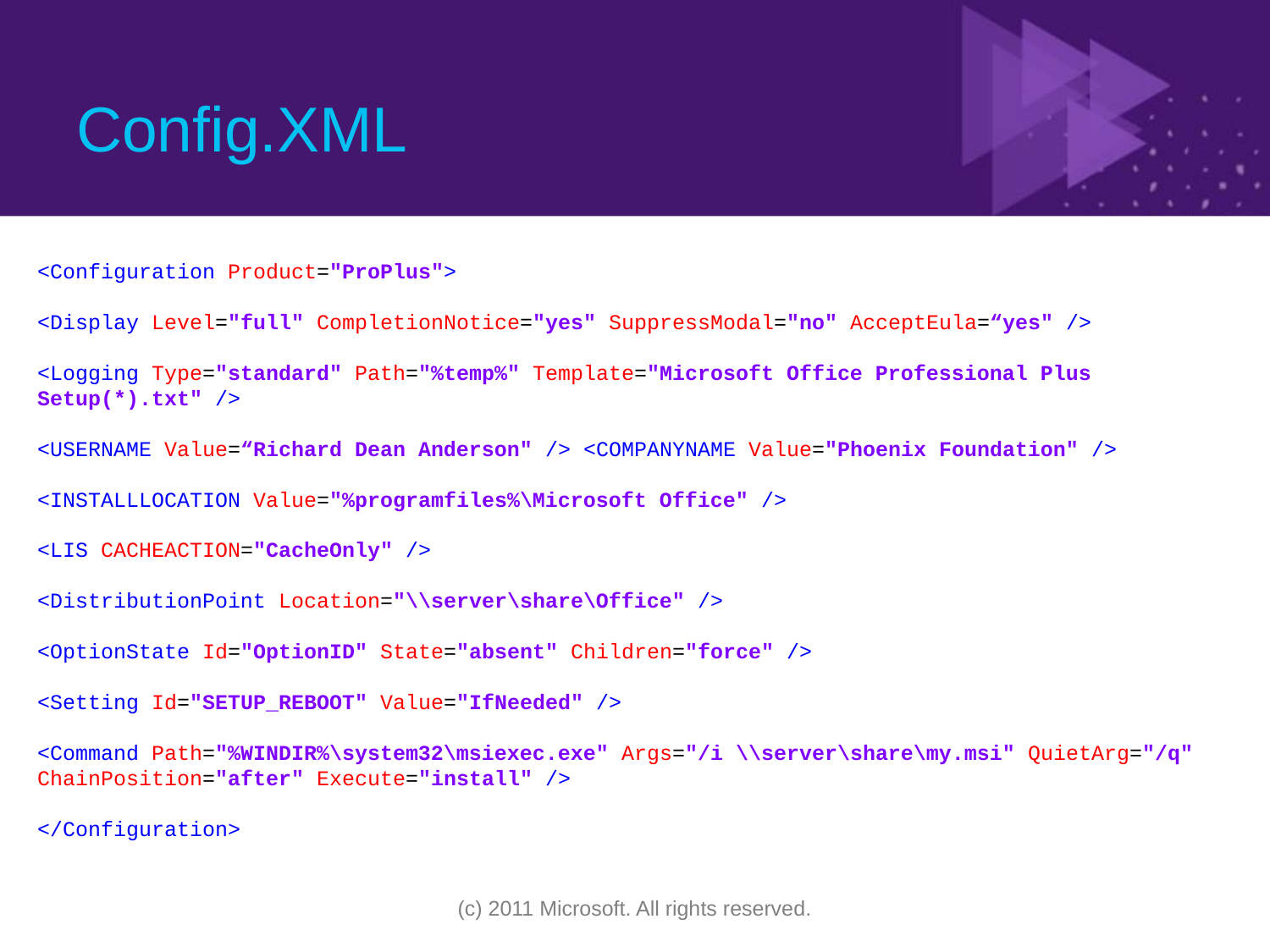

# Config.XML
<Configuration Product="ProPlus">

<Display Level="full" CompletionNotice="yes" SuppressModal="no" AcceptEula=“yes" />

<Logging Type="standard" Path="%temp%" Template="Microsoft Office Professional Plus Setup(*).txt" />

<USERNAME Value=“Richard Dean Anderson" /> <COMPANYNAME Value="Phoenix Foundation" />

<INSTALLLOCATION Value="%programfiles%\Microsoft Office" />

<LIS CACHEACTION="CacheOnly" />

<DistributionPoint Location="\\server\share\Office" />

<OptionState Id="OptionID" State="absent" Children="force" />

<Setting Id="SETUP_REBOOT" Value="IfNeeded" />

<Command Path="%WINDIR%\system32\msiexec.exe" Args="/i \\server\share\my.msi" QuietArg="/q" ChainPosition="after" Execute="install" />

</Configuration>
(c) 2011 Microsoft. All rights reserved.